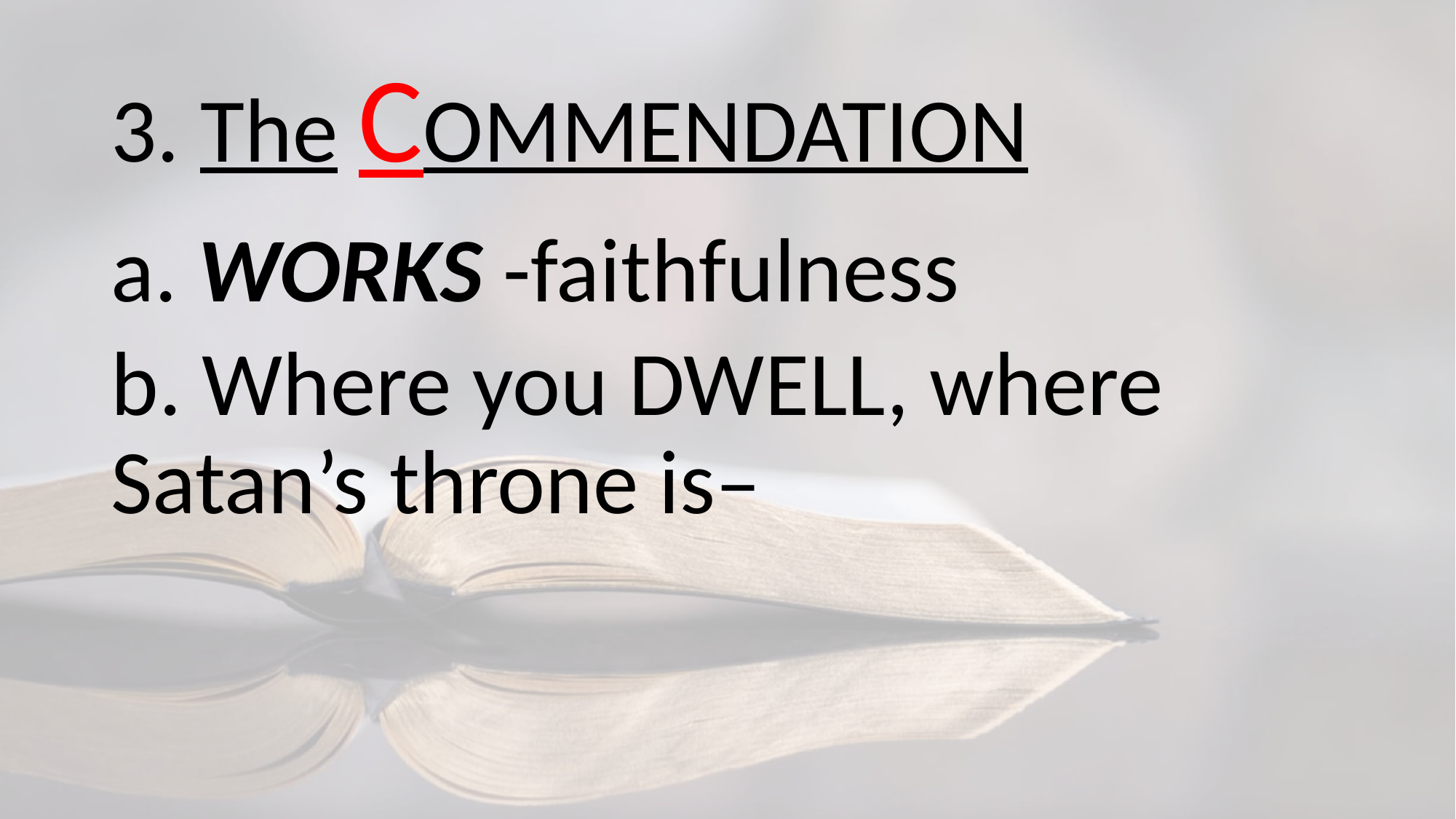

# 3. The COMMENDATION
a. WORKS -faithfulness
b. Where you DWELL, where Satan’s throne is–